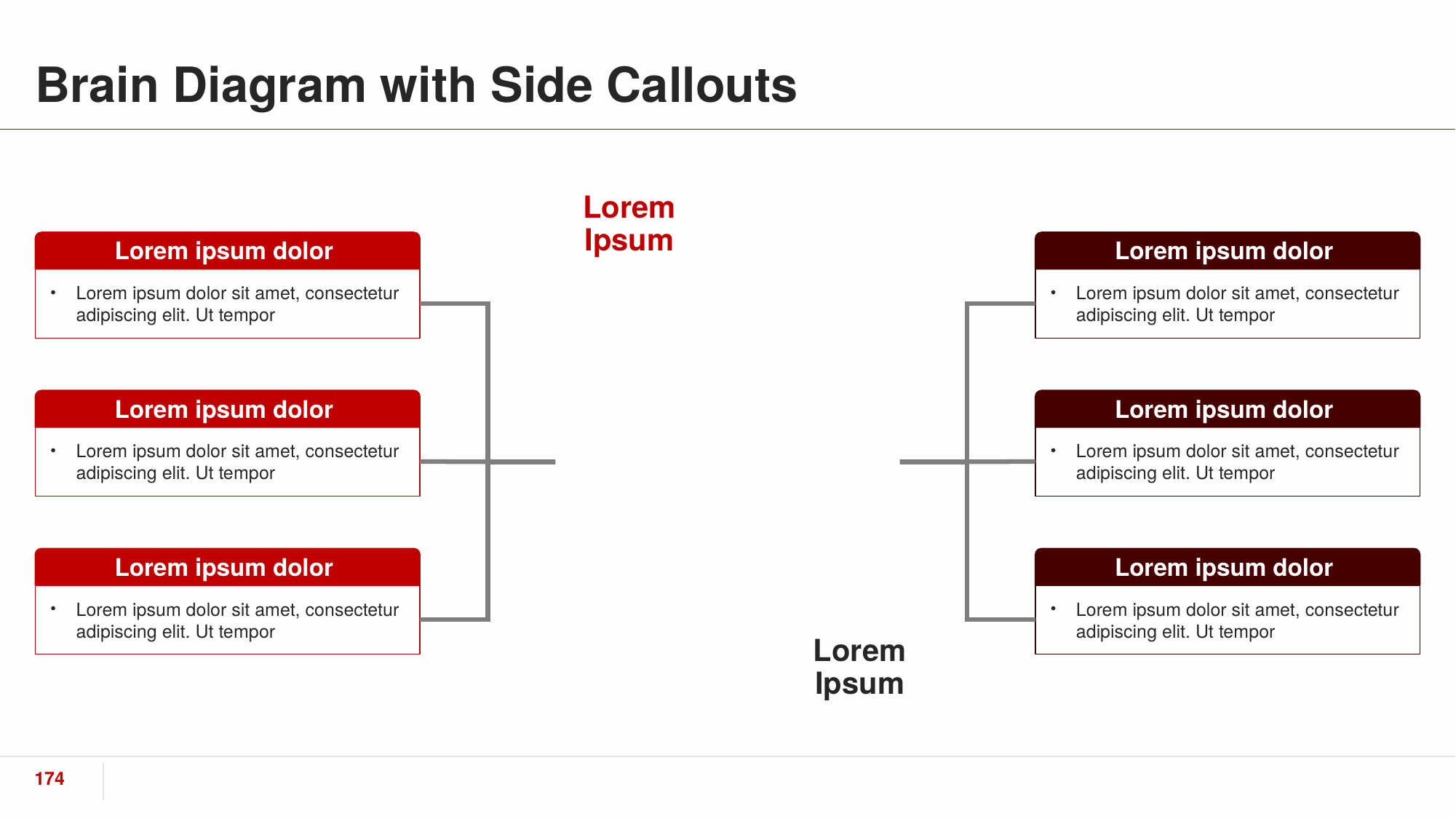

# Brain Diagram with Side Callouts
Lorem Ipsum
Lorem ipsum dolor
Lorem ipsum dolor sit amet, consectetur adipiscing elit. Ut tempor
Lorem ipsum dolor
Lorem ipsum dolor sit amet, consectetur adipiscing elit. Ut tempor

Lorem ipsum dolor
Lorem ipsum dolor sit amet, consectetur adipiscing elit. Ut tempor
Lorem ipsum dolor
Lorem ipsum dolor sit amet, consectetur adipiscing elit. Ut tempor

Lorem ipsum dolor
Lorem ipsum dolor sit amet, consectetur adipiscing elit. Ut tempor
Lorem ipsum dolor
Lorem ipsum dolor sit amet, consectetur adipiscing elit. Ut tempor
Lorem Ipsum
174